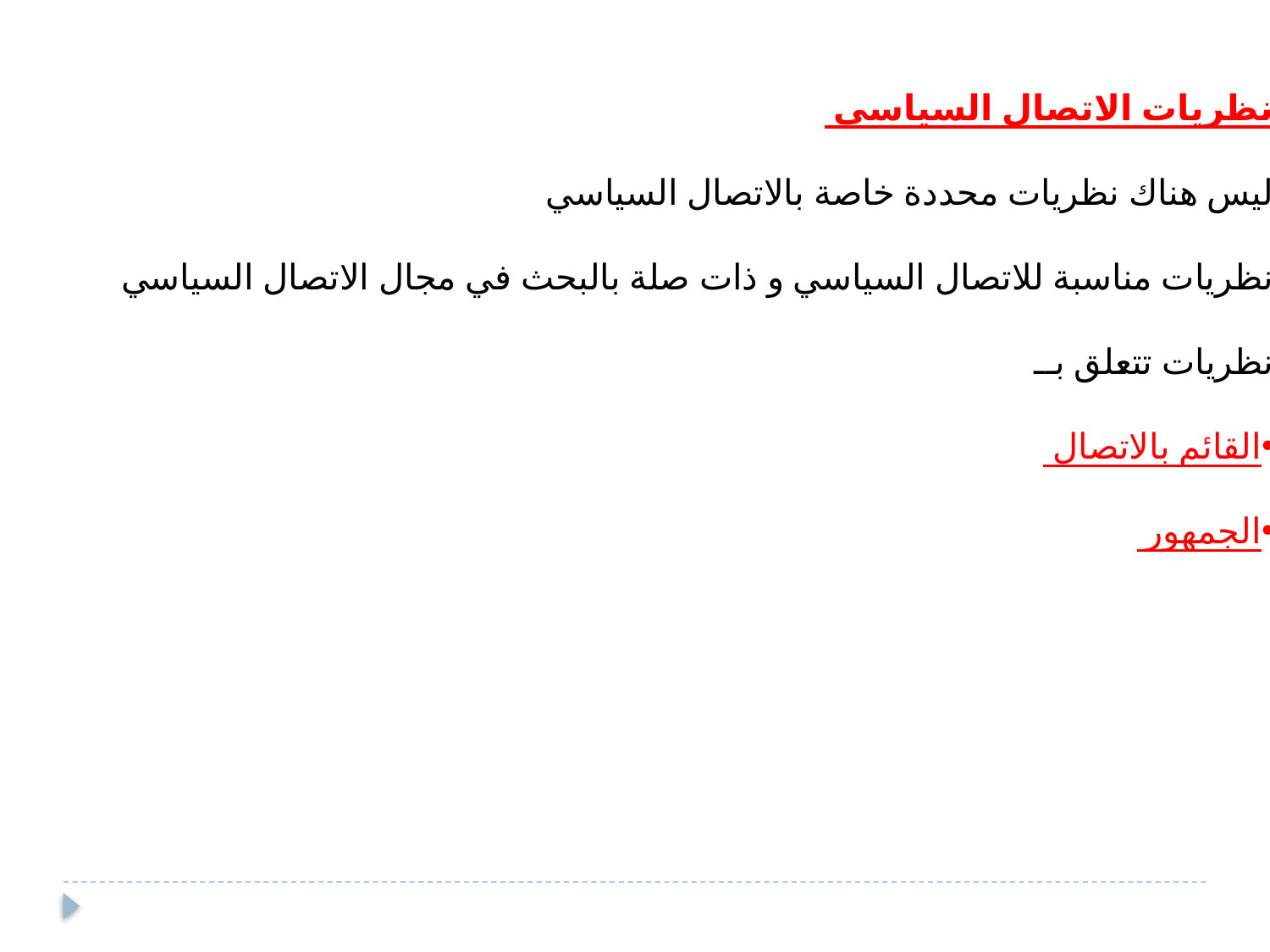

نظريات الاتصال السياسي

ليس هناك نظريات محددة خاصة بالاتصال السياسي

نظريات مناسبة للاتصال السياسي و ذات صلة بالبحث في مجال الاتصال السياسي

نظريات تتعلق بــ

القائم بالاتصال

الجمهور